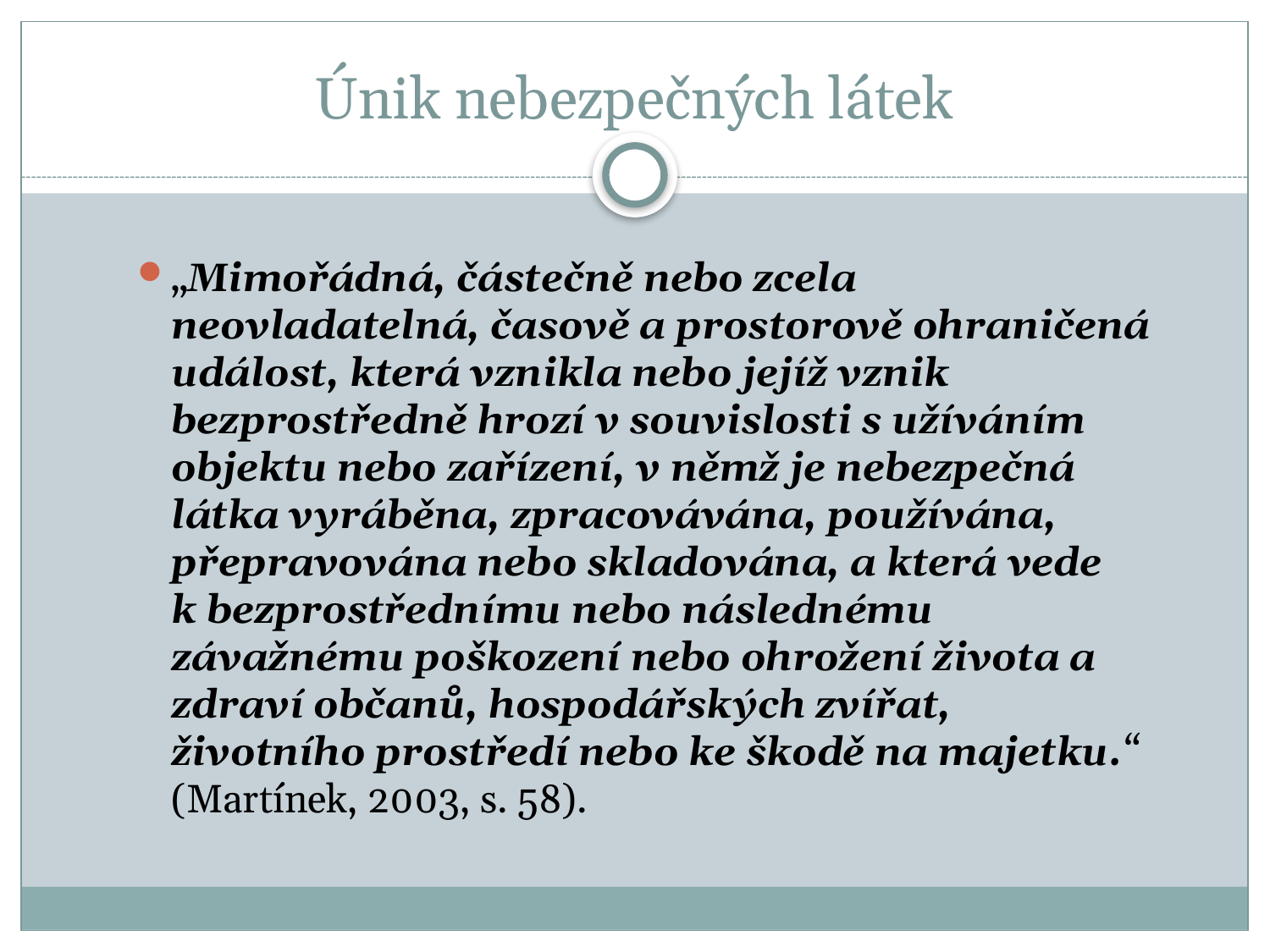

# Únik nebezpečných látek
„Mimořádná, částečně nebo zcela neovladatelná, časově a prostorově ohraničená událost, která vznikla nebo jejíž vznik bezprostředně hrozí v souvislosti s užíváním objektu nebo zařízení, v němž je nebezpečná látka vyráběna, zpracovávána, používána, přepravována nebo skladována, a která vede k bezprostřednímu nebo následnému závažnému poškození nebo ohrožení života a zdraví občanů, hospodářských zvířat, životního prostředí nebo ke škodě na majetku.“ (Martínek, 2003, s. 58).